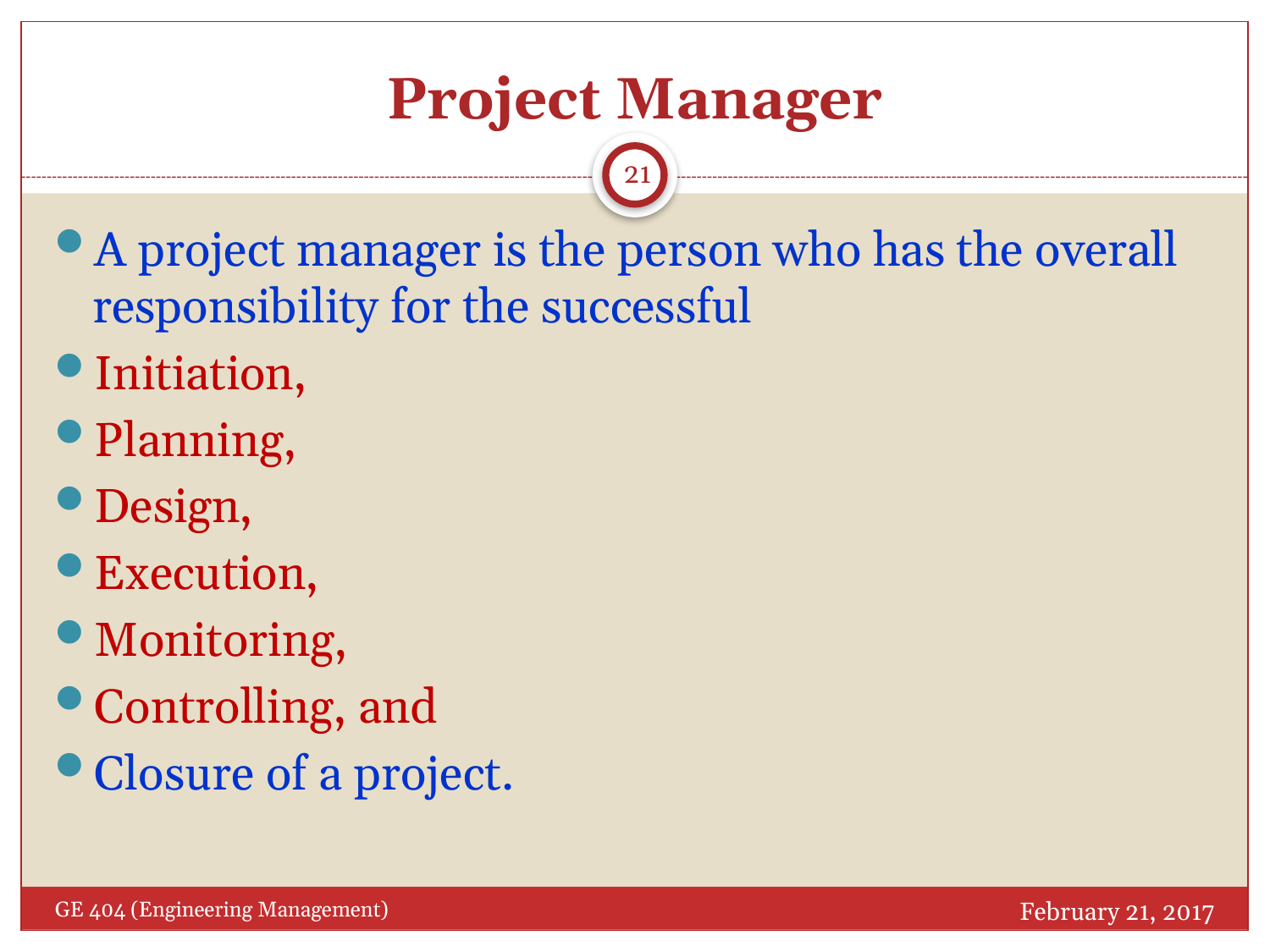

# Project Manager
21
A project manager is the person who has the overall responsibility for the successful
Initiation,
Planning,
Design,
Execution,
Monitoring,
Controlling, and
Closure of a project.
February 21, 2017
GE 404 (Engineering Management)